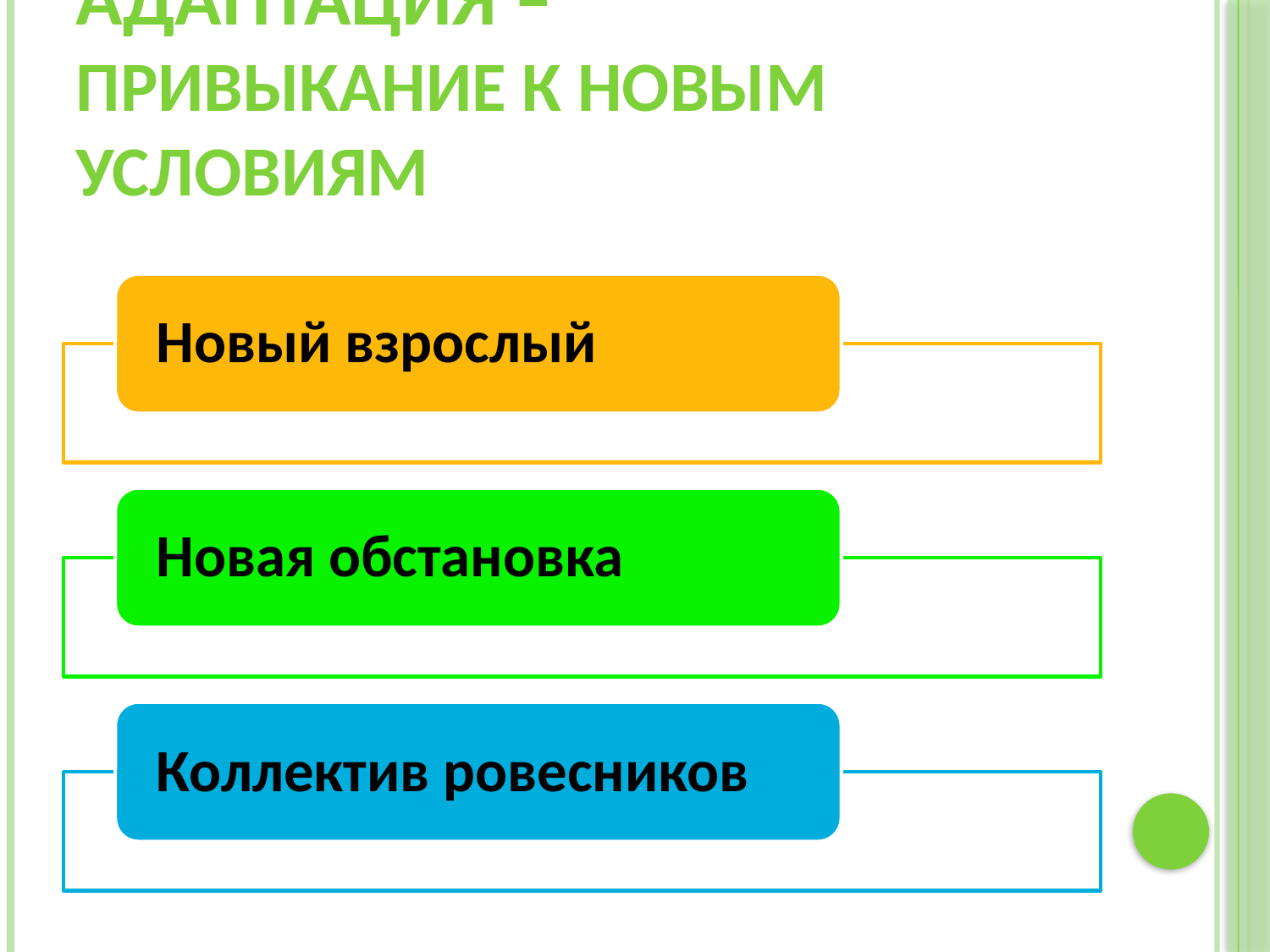

# Адаптация – привыкание к новым условиям
Новый взрослый
Новая обстановка
Коллектив ровесников